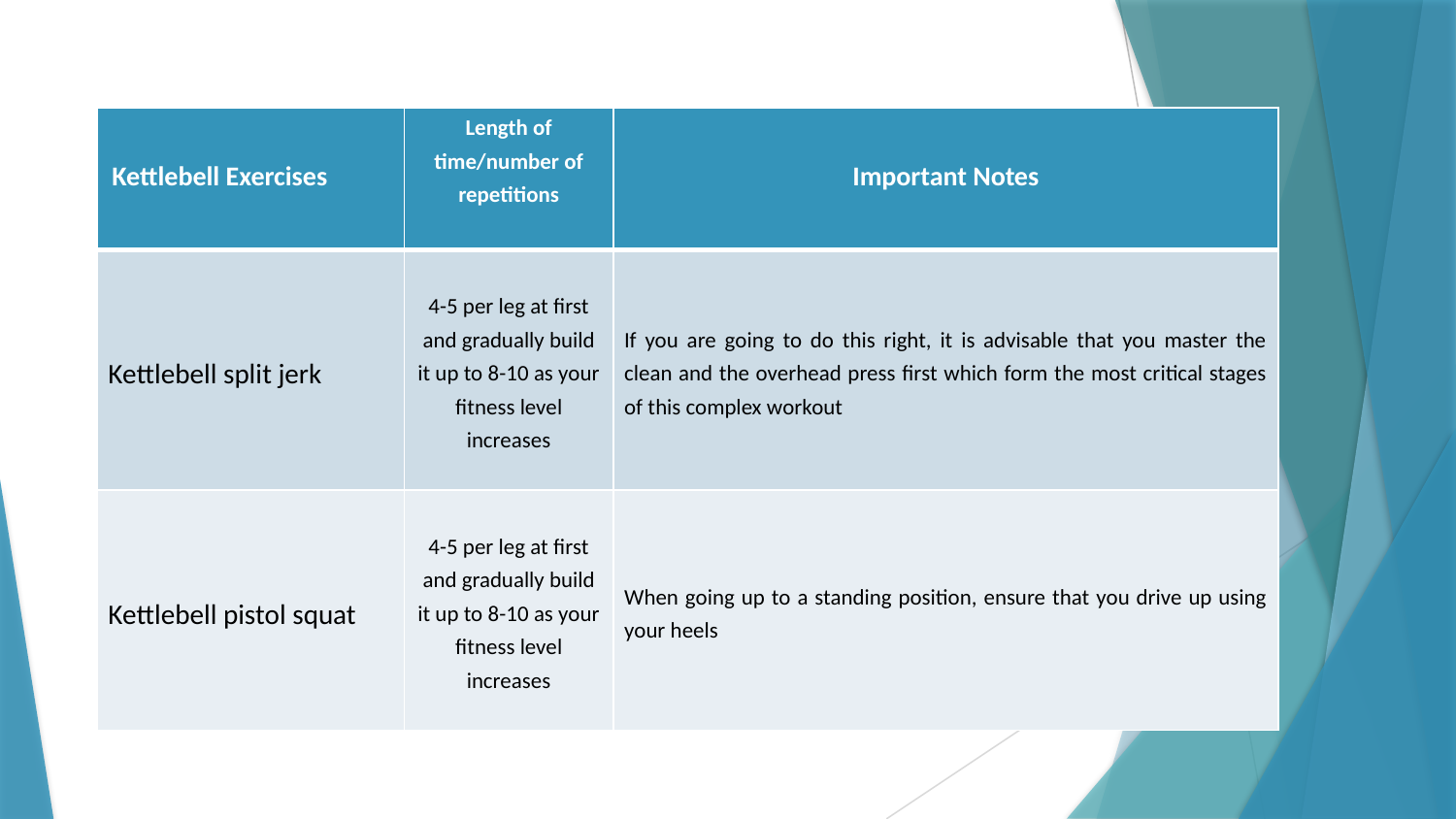

| Kettlebell Exercises | Length of time/number of repetitions | Important Notes |
| --- | --- | --- |
| Kettlebell split jerk | 4-5 per leg at first and gradually build it up to 8-10 as your fitness level increases | If you are going to do this right, it is advisable that you master the clean and the overhead press first which form the most critical stages of this complex workout |
| Kettlebell pistol squat | 4-5 per leg at first and gradually build it up to 8-10 as your fitness level increases | When going up to a standing position, ensure that you drive up using your heels |